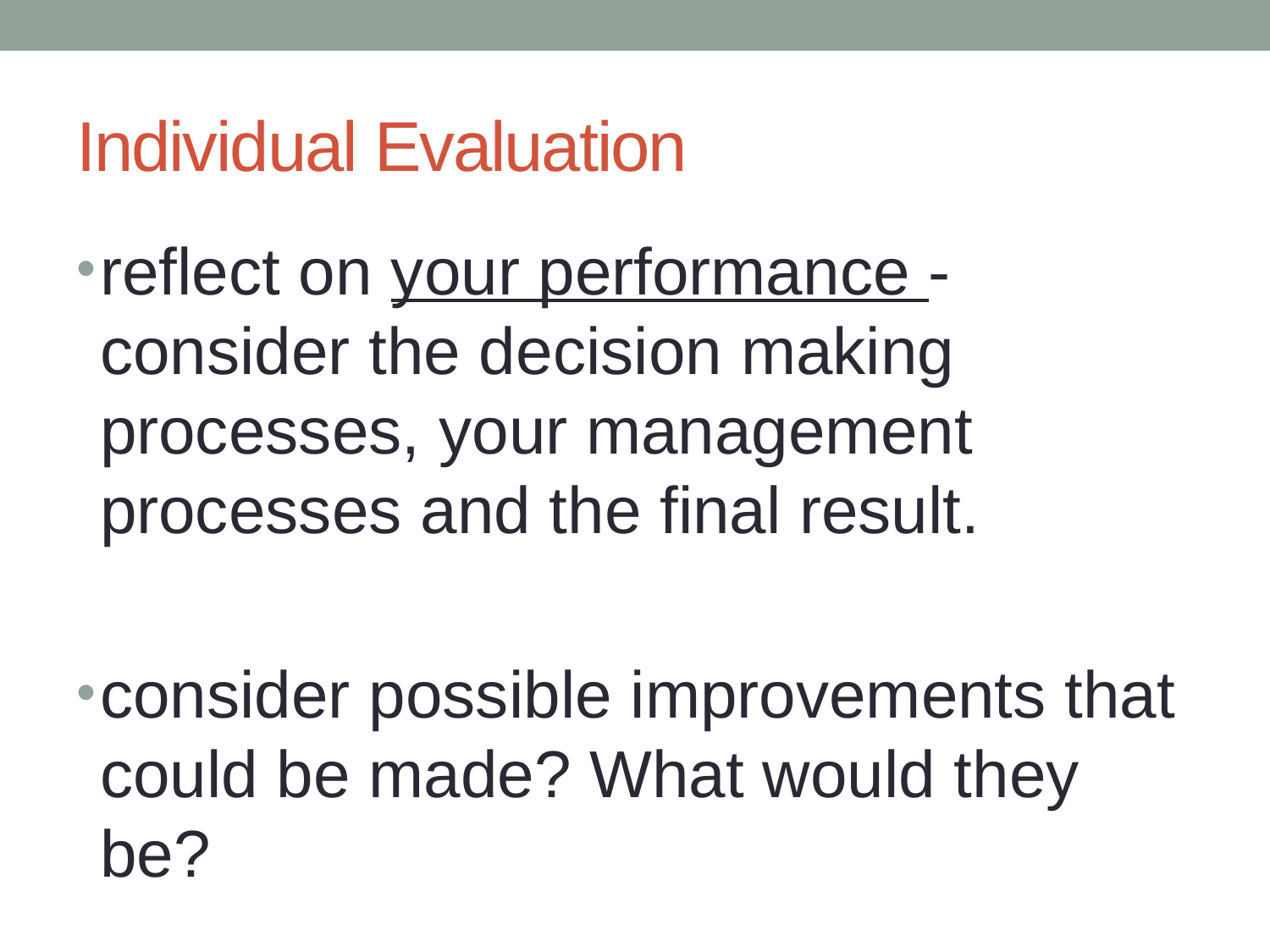

# Individual Evaluation
reflect on your performance -  consider the decision making processes, your management processes and the final result.

consider possible improvements that could be made? What would they be?